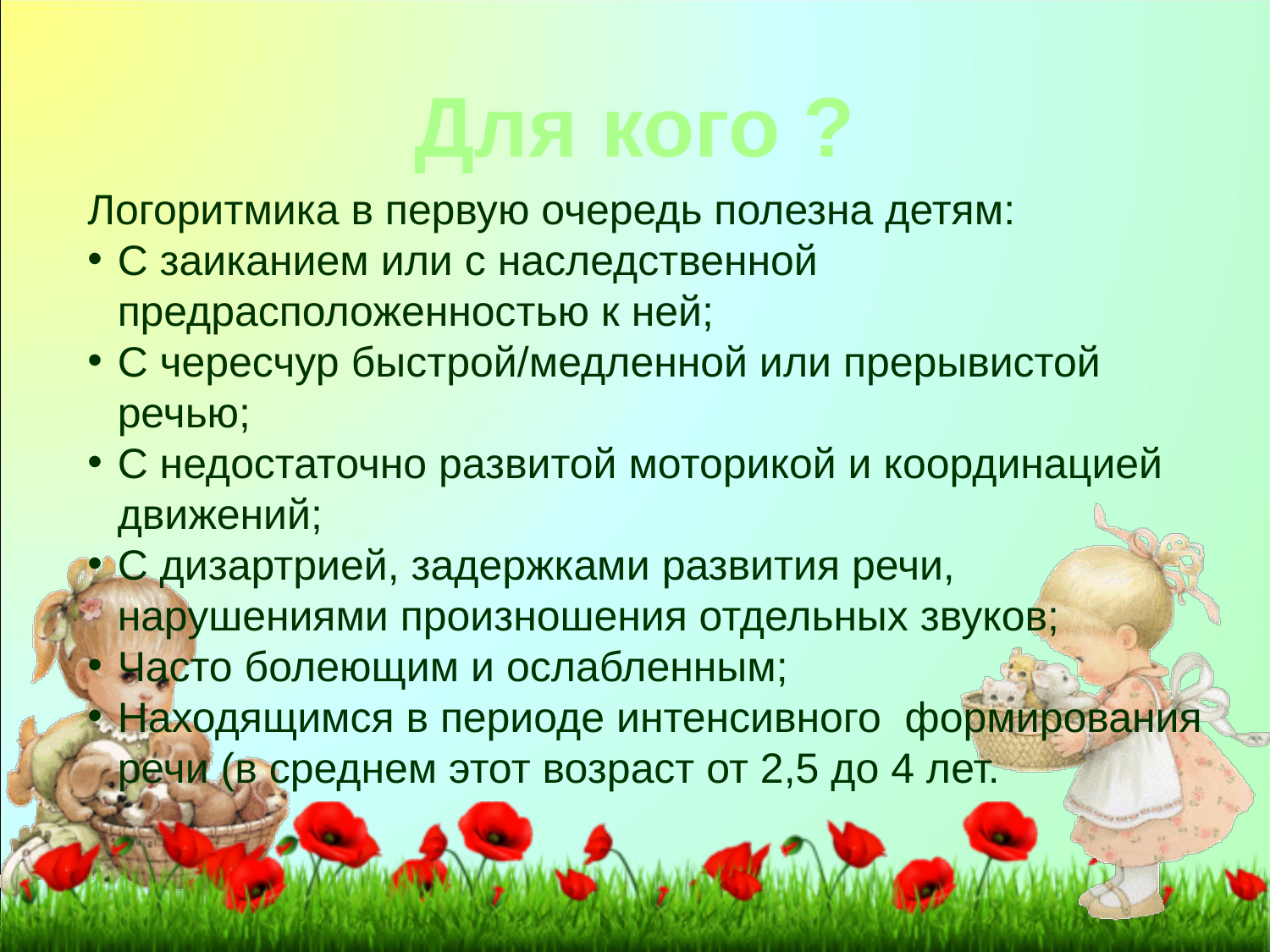

Для кого ?
Логоритмика в первую очередь полезна детям:
С заиканием или с наследственной предрасположенностью к ней;
С чересчур быстрой/медленной или прерывистой речью;
С недостаточно развитой моторикой и координацией движений;
С дизартрией, задержками развития речи, нарушениями произношения отдельных звуков;
Часто болеющим и ослабленным;
Находящимся в периоде интенсивного  формирования речи (в среднем этот возраст от 2,5 до 4 лет.